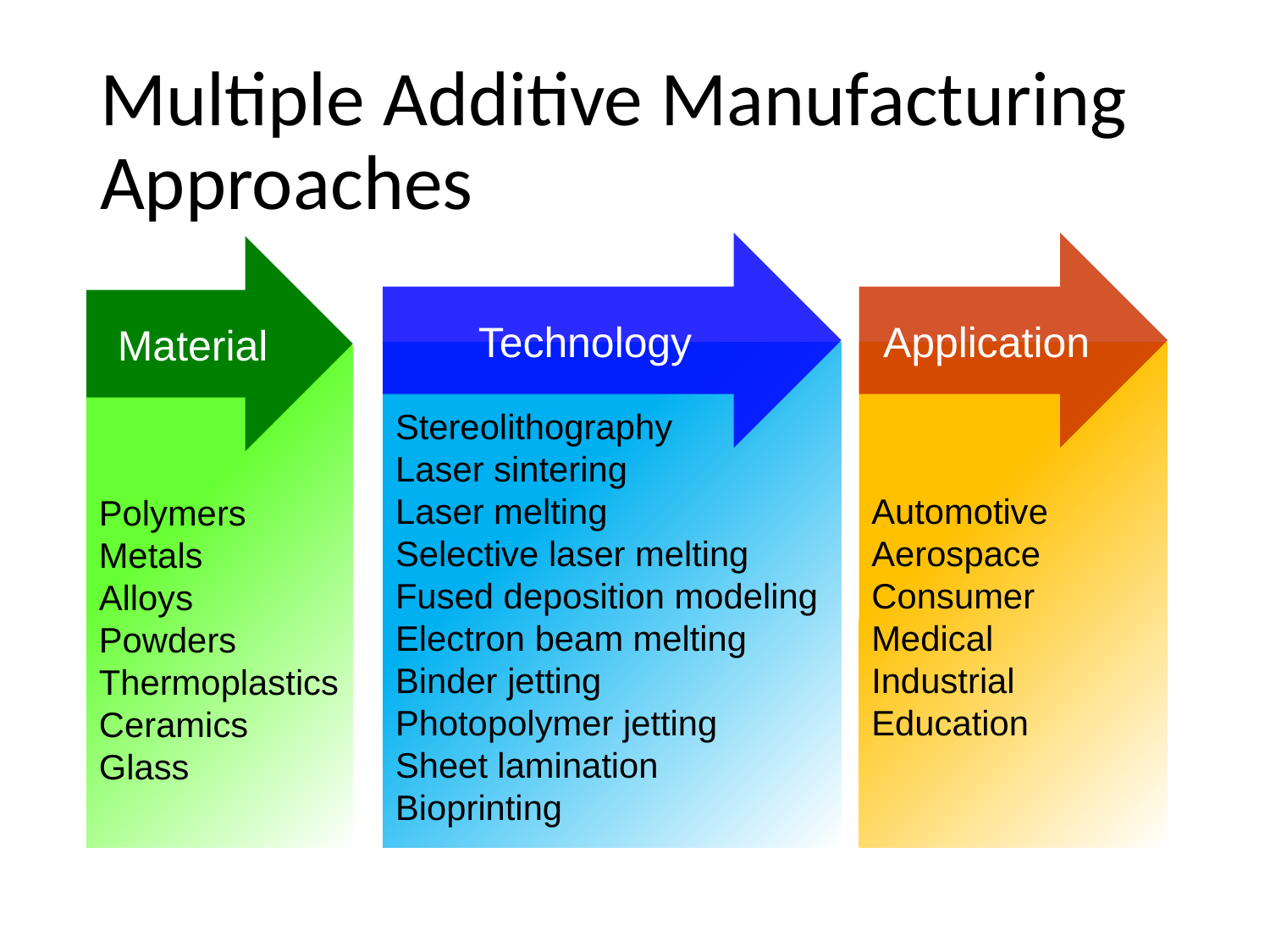

# Multiple Additive Manufacturing  Approaches
Technology
Application
Material

Stereolithography
Laser sintering
Laser melting
Selective laser melting
Fused deposition modeling
Electron beam melting
Binder jetting
Photopolymer jetting
Sheet lamination
Bioprinting

Automotive
Aerospace
Consumer
Medical
Industrial
Education

Polymers
Metals
Alloys
Powders
Thermoplastics
Ceramics
Glass